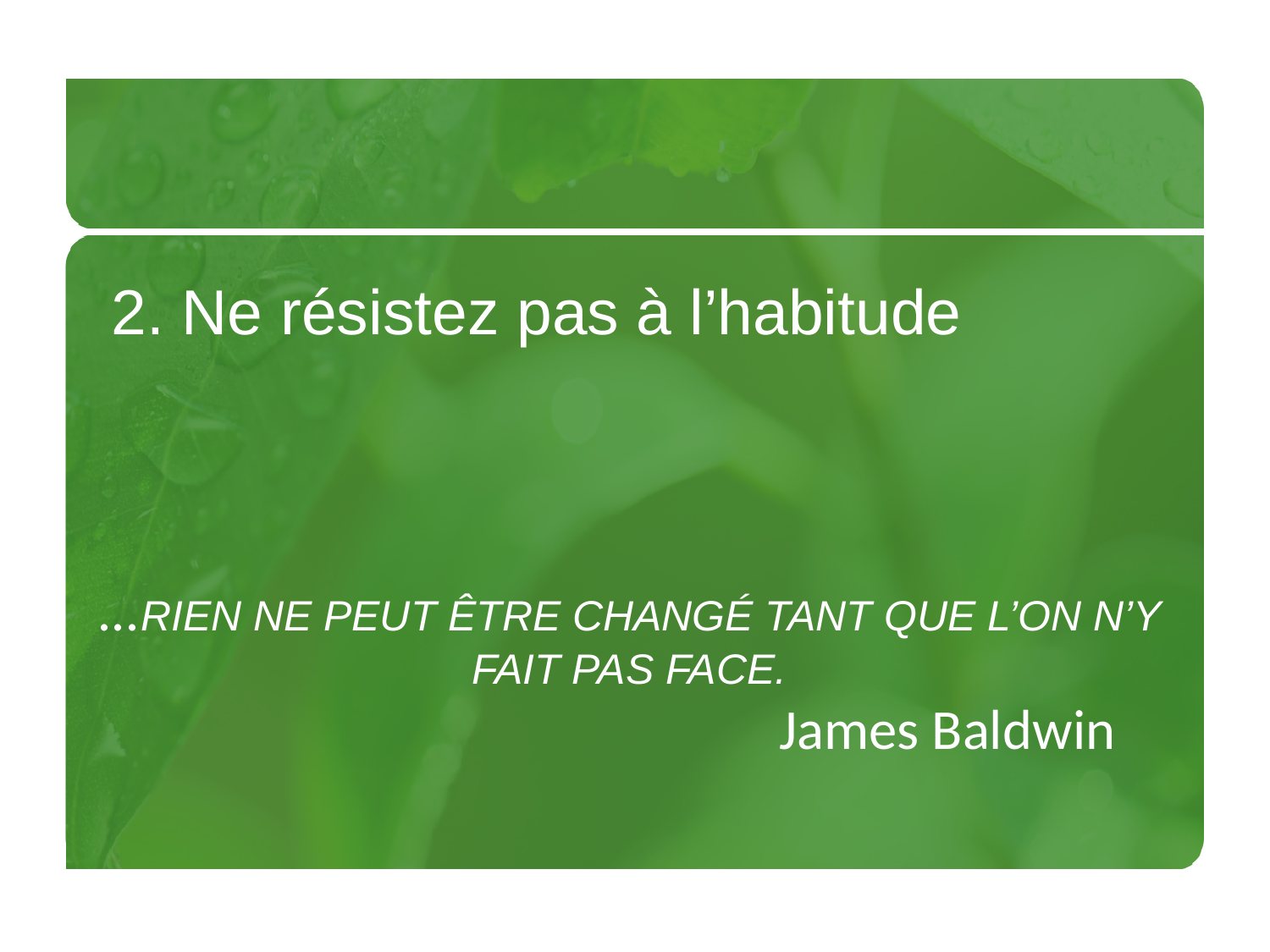

2. Ne résistez pas à l’habitude
# ...RIEN NE PEUT ÊTRE CHANGÉ TANT QUE L’ON N’Y FAIT PAS FACE. James Baldwin